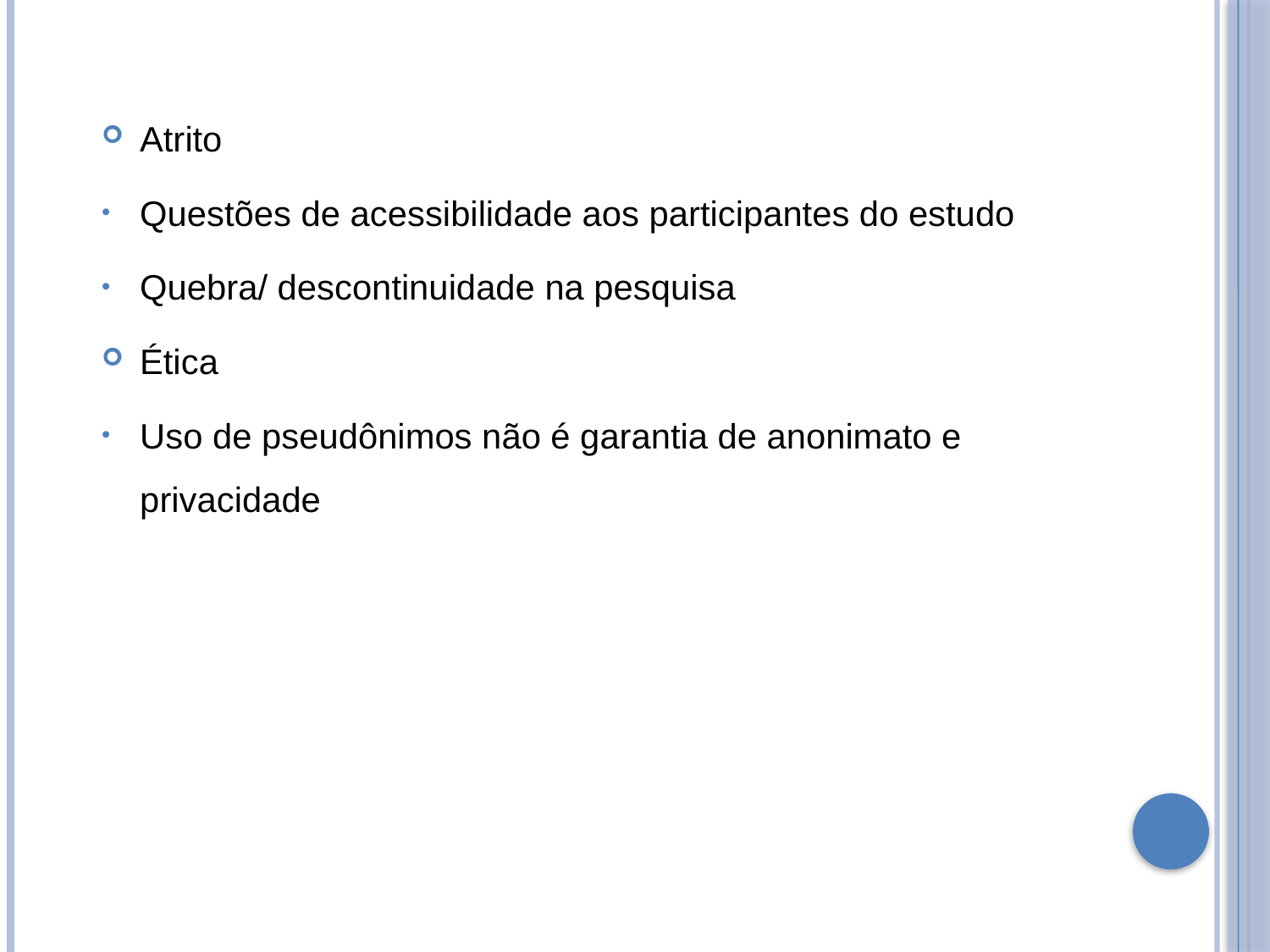

Atrito
Questões de acessibilidade aos participantes do estudo
Quebra/ descontinuidade na pesquisa
Ética
Uso de pseudônimos não é garantia de anonimato e privacidade